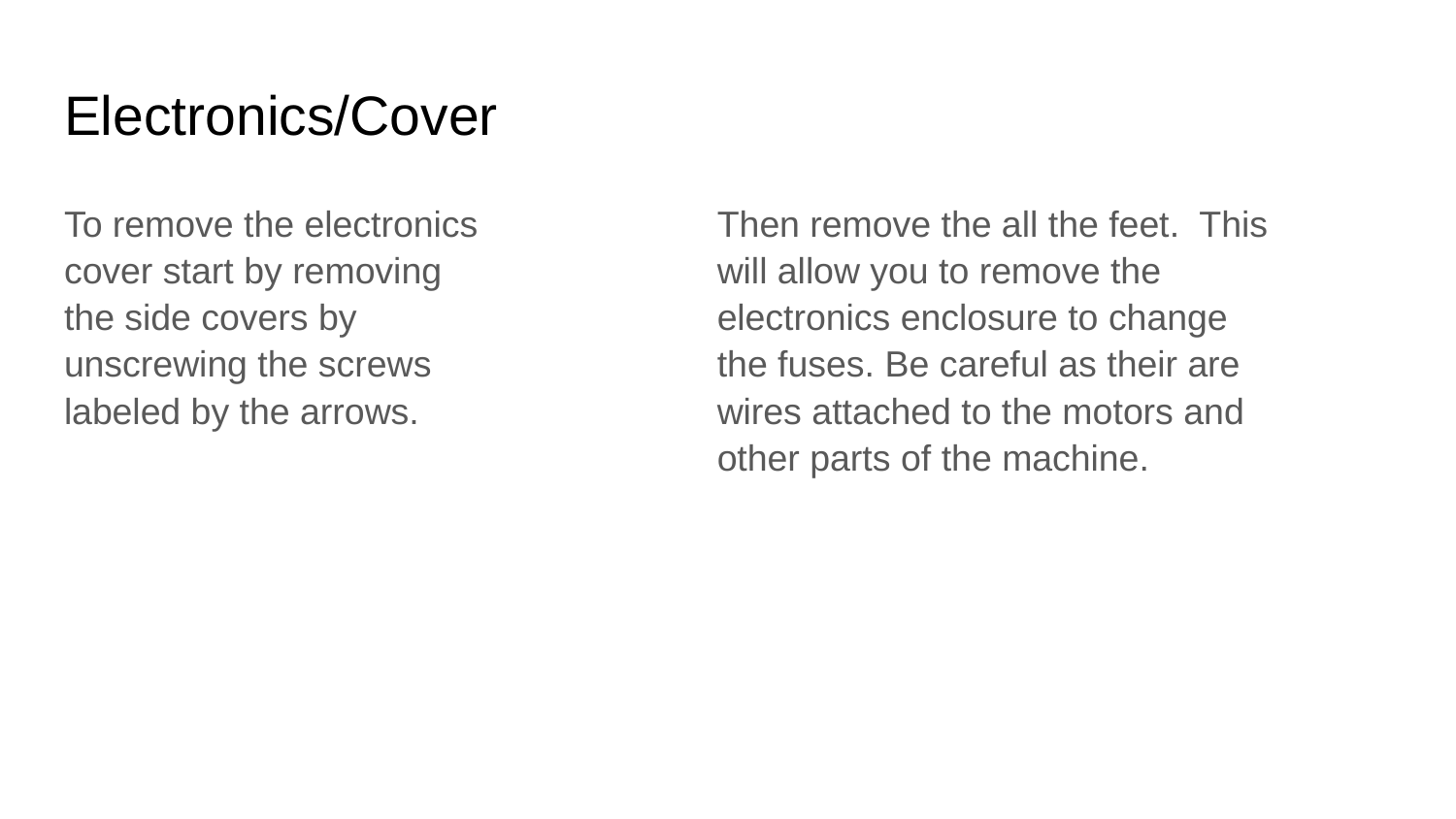

# Electronics/Cover
To remove the electronics cover start by removing the side covers by unscrewing the screws labeled by the arrows.
Then remove the all the feet.  This will allow you to remove the electronics enclosure to change the fuses. Be careful as their are wires attached to the motors and other parts of the machine.